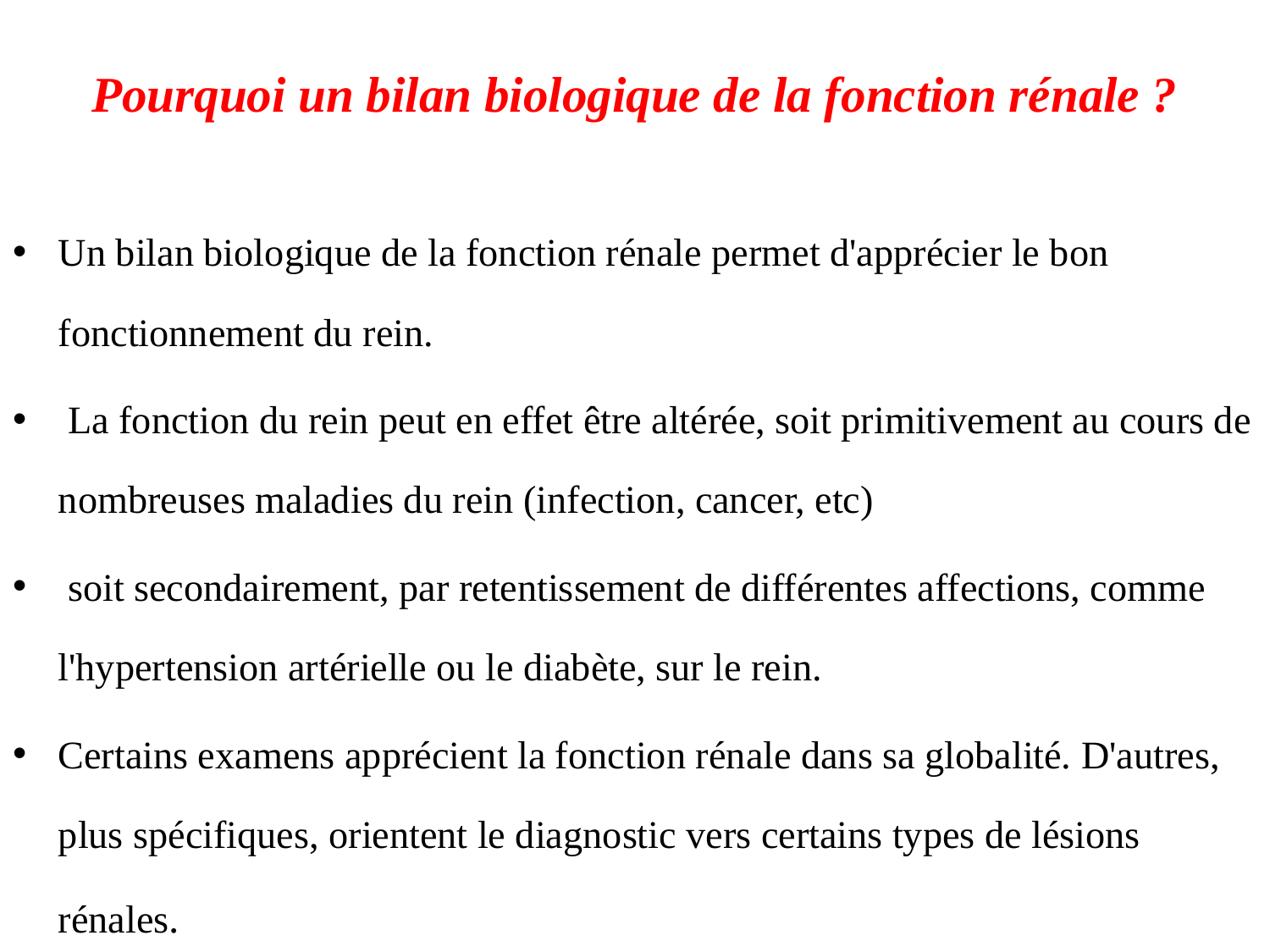

# Pourquoi un bilan biologique de la fonction rénale ?
Un bilan biologique de la fonction rénale permet d'apprécier le bon fonctionnement du rein.
 La fonction du rein peut en effet être altérée, soit primitivement au cours de nombreuses maladies du rein (infection, cancer, etc)
 soit secondairement, par retentissement de différentes affections, comme l'hypertension artérielle ou le diabète, sur le rein.
Certains examens apprécient la fonction rénale dans sa globalité. D'autres, plus spécifiques, orientent le diagnostic vers certains types de lésions rénales.